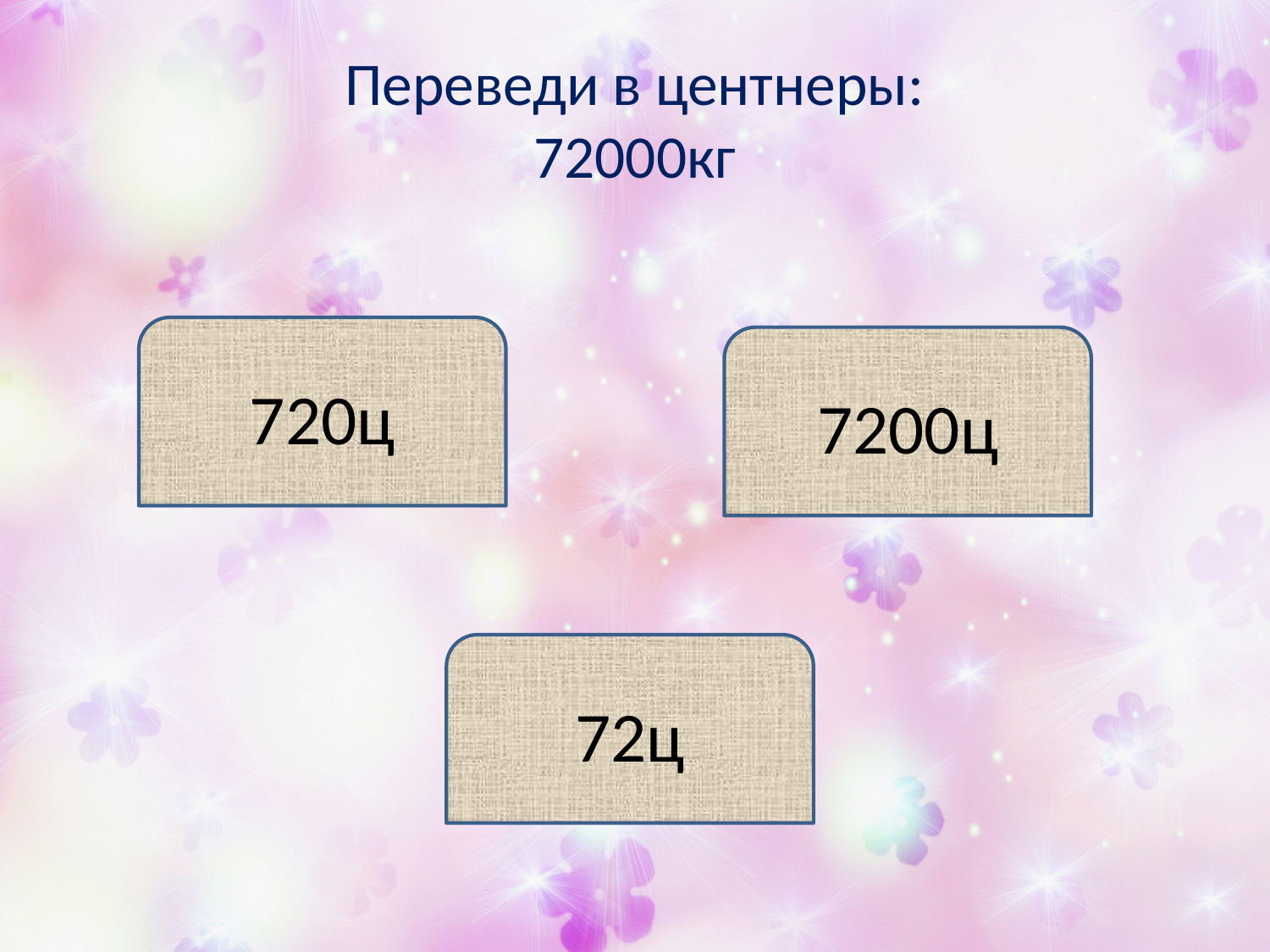

# Переведи в центнеры: 72000кг
720ц
7200ц
72ц